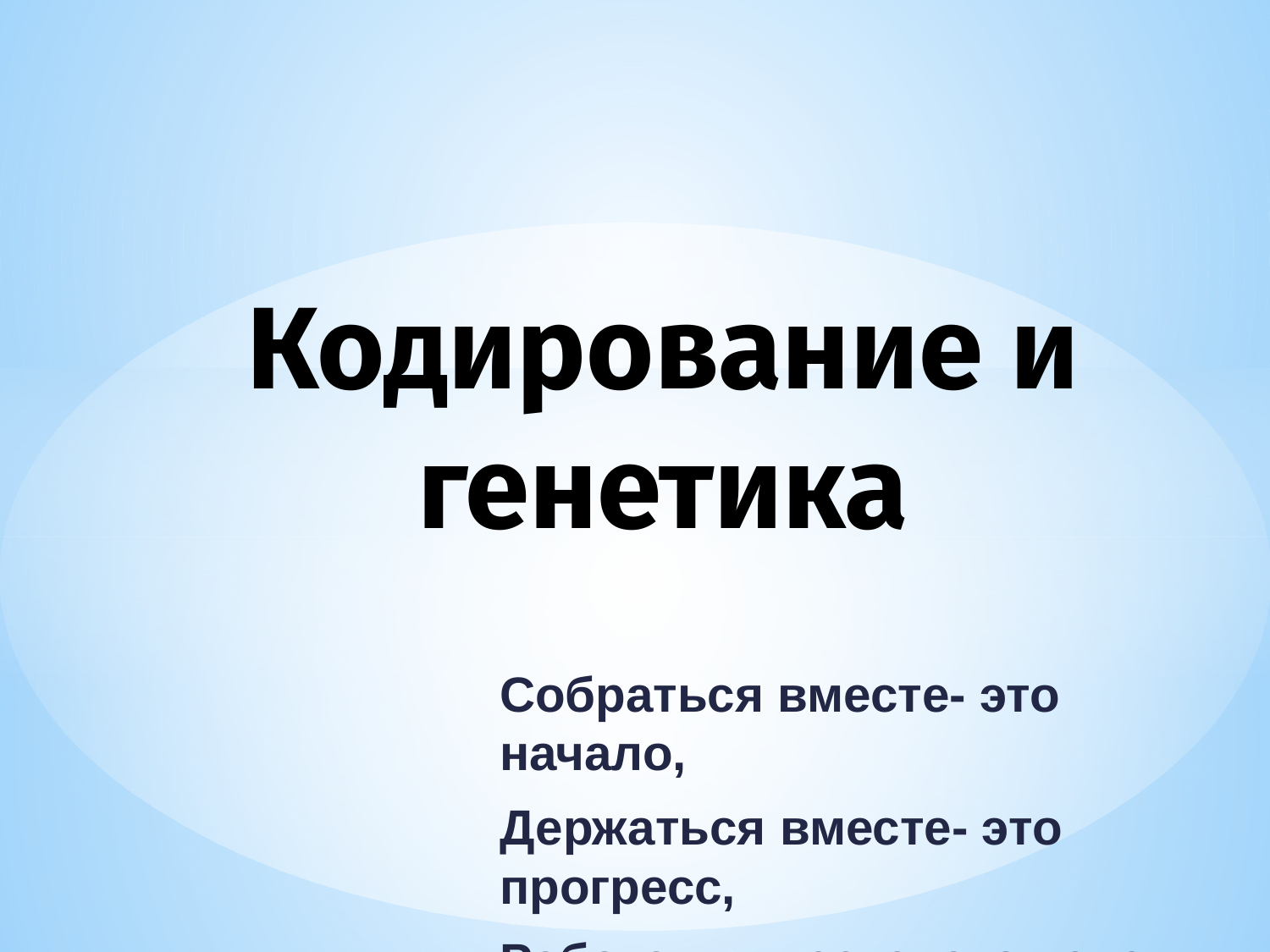

# Кодирование и генетика
Собраться вместе- это начало,
Держаться вместе- это прогресс,
Работать вместе- это успех.
Г.Форд